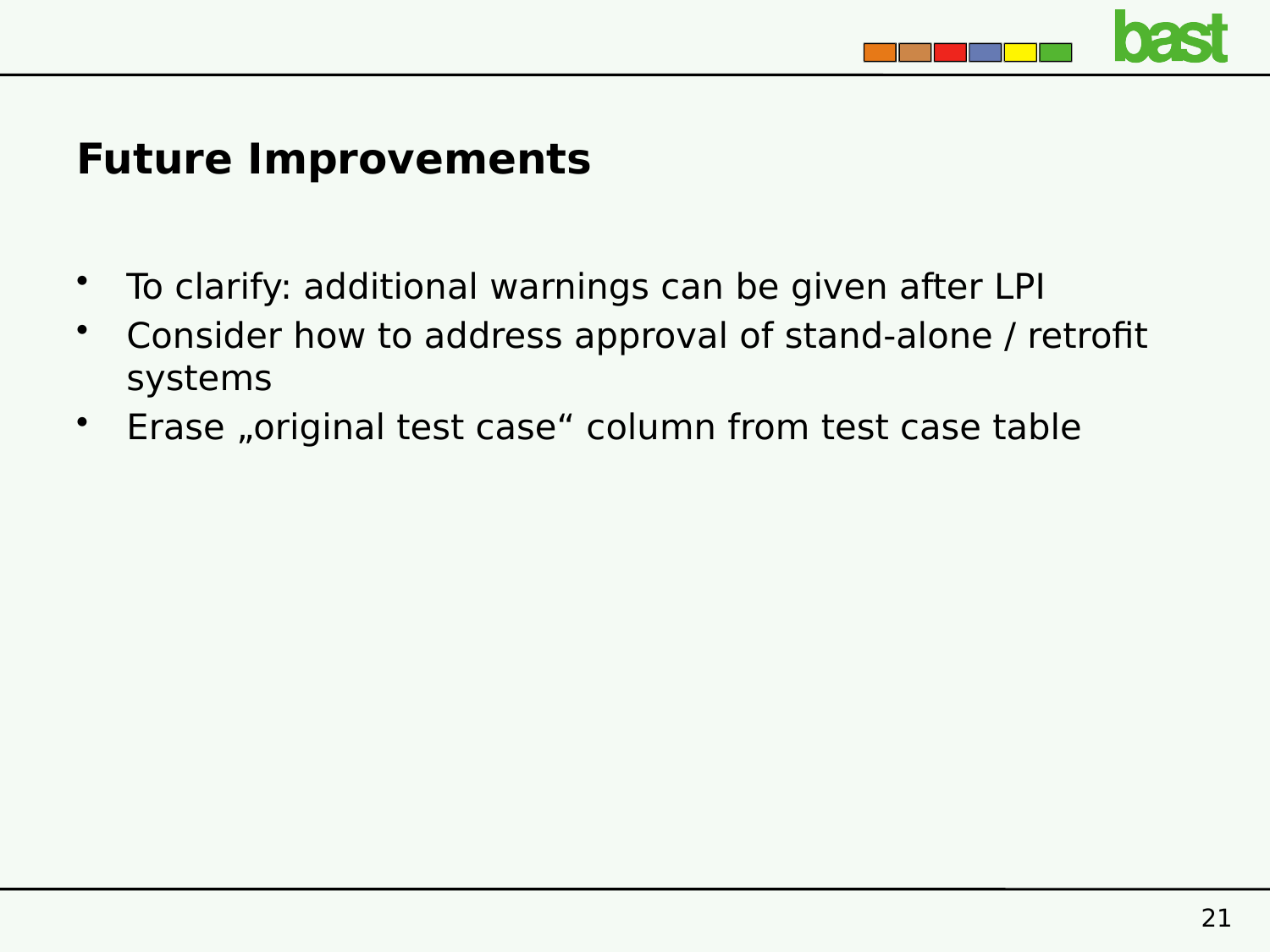

# Future Improvements
To clarify: additional warnings can be given after LPI
Consider how to address approval of stand-alone / retrofit systems
Erase „original test case“ column from test case table

21